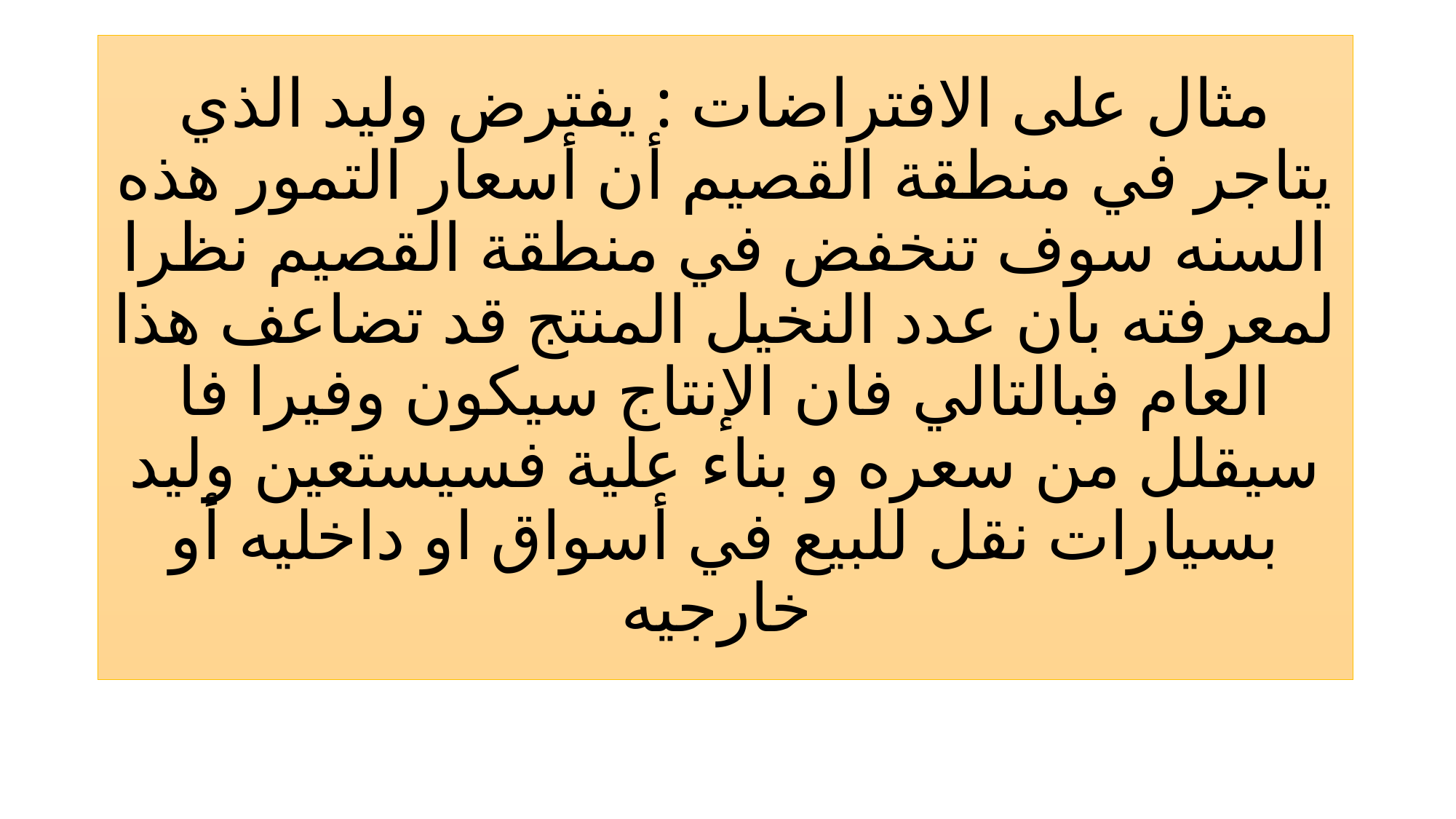

# مثال على الافتراضات : يفترض وليد الذي يتاجر في منطقة القصيم أن أسعار التمور هذه السنه سوف تنخفض في منطقة القصيم نظرا لمعرفته بان عدد النخيل المنتج قد تضاعف هذا العام فبالتالي فان الإنتاج سيكون وفيرا فا سيقلل من سعره و بناء علية فسيستعين وليد بسيارات نقل للبيع في أسواق او داخليه أو خارجيه